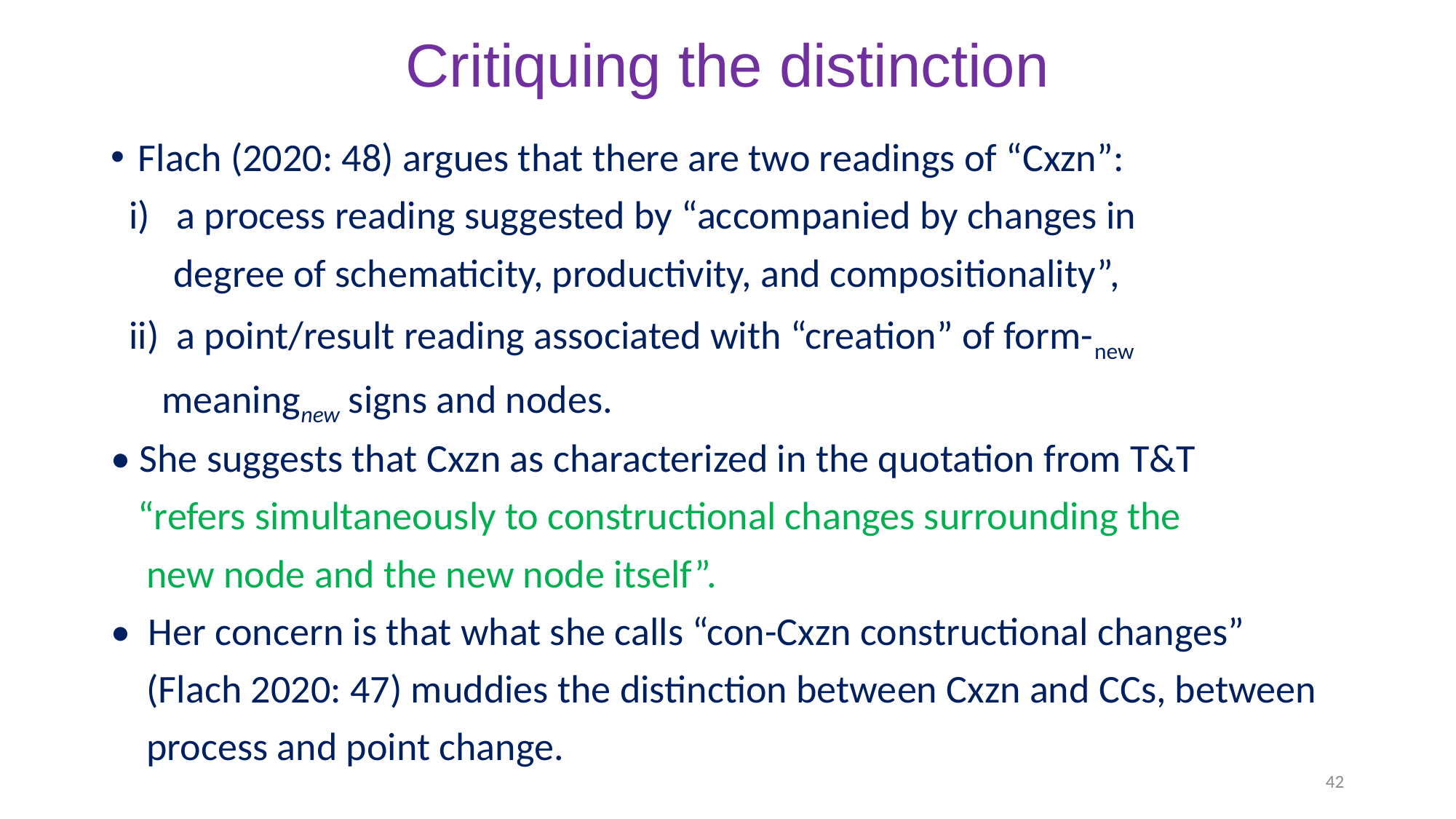

# Critiquing the distinction
Flach (2020: 48) argues that there are two readings of “Cxzn”:
  i)   a process reading suggested by “accompanied by changes in
       degree of schematicity, productivity, and compositionality”,
  ii)  a point/result reading associated with “creation” of form-new
          meaningnew signs and nodes.
• She suggests that Cxzn as characterized in the quotation from T&T
   “refers simultaneously to constructional changes surrounding the
    new node and the new node itself”.
•  Her concern is that what she calls “con-Cxzn constructional changes”
    (Flach 2020: 47) muddies the distinction between Cxzn and CCs, between
    process and point change.
42